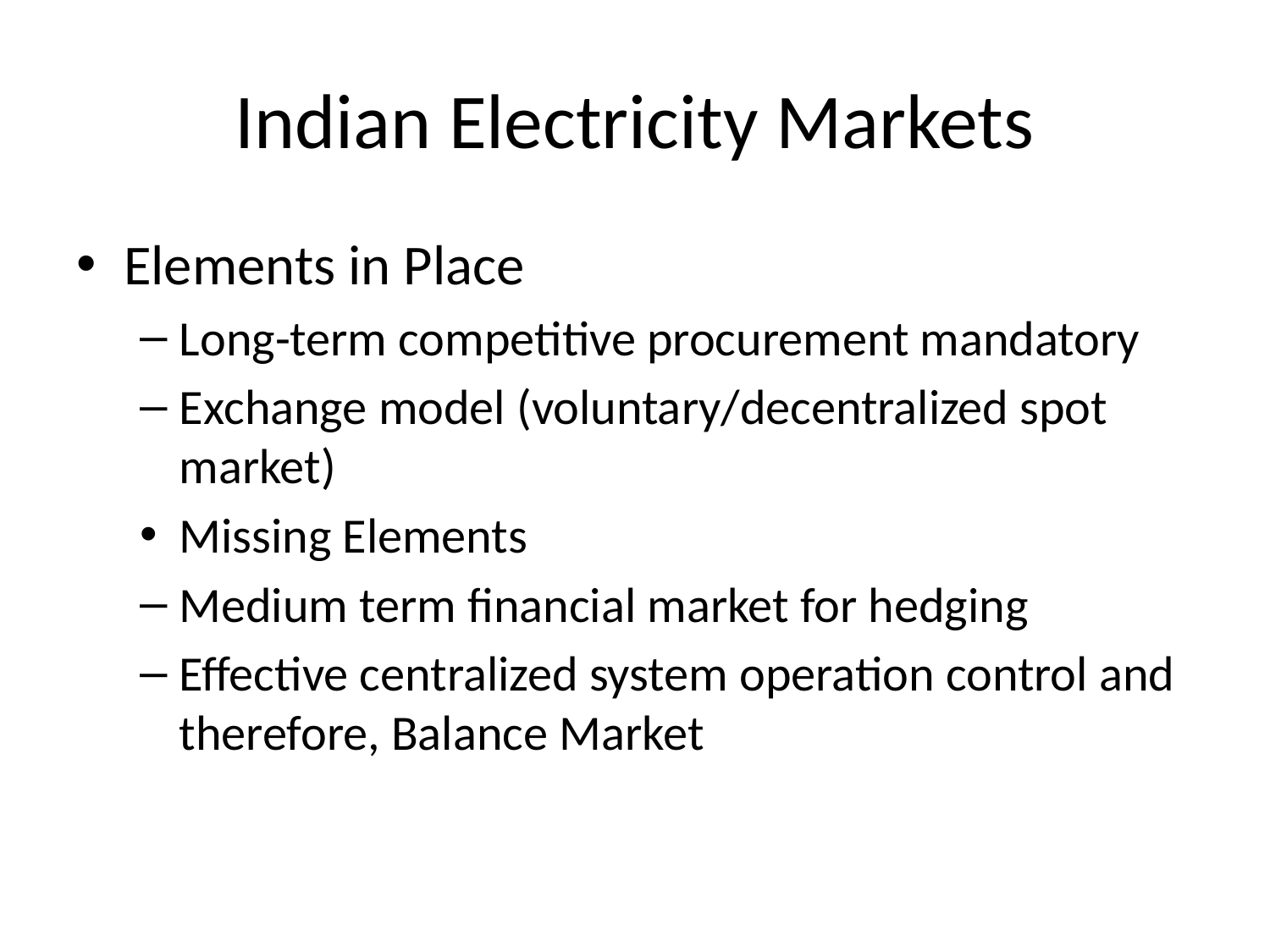

# Indian Electricity Markets
Elements in Place
Long-term competitive procurement mandatory
Exchange model (voluntary/decentralized spot market)
Missing Elements
Medium term financial market for hedging
Effective centralized system operation control and therefore, Balance Market